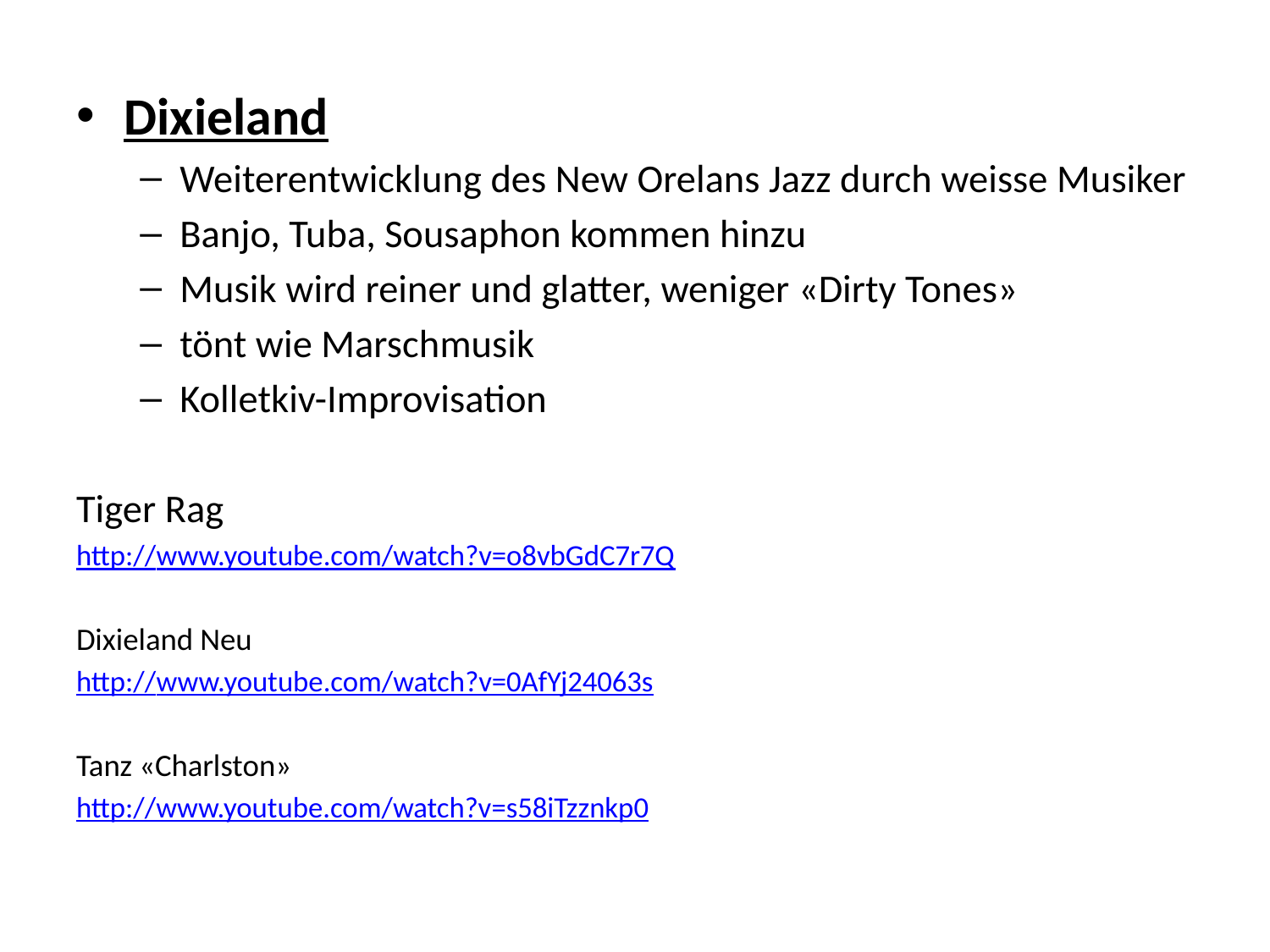

Dixieland
Weiterentwicklung des New Orelans Jazz durch weisse Musiker
Banjo, Tuba, Sousaphon kommen hinzu
Musik wird reiner und glatter, weniger «Dirty Tones»
tönt wie Marschmusik
Kolletkiv-Improvisation

Tiger Rag
http://www.youtube.com/watch?v=o8vbGdC7r7Q

Dixieland Neu
http://www.youtube.com/watch?v=0AfYj24063s

Tanz «Charlston»
http://www.youtube.com/watch?v=s58iTzznkp0